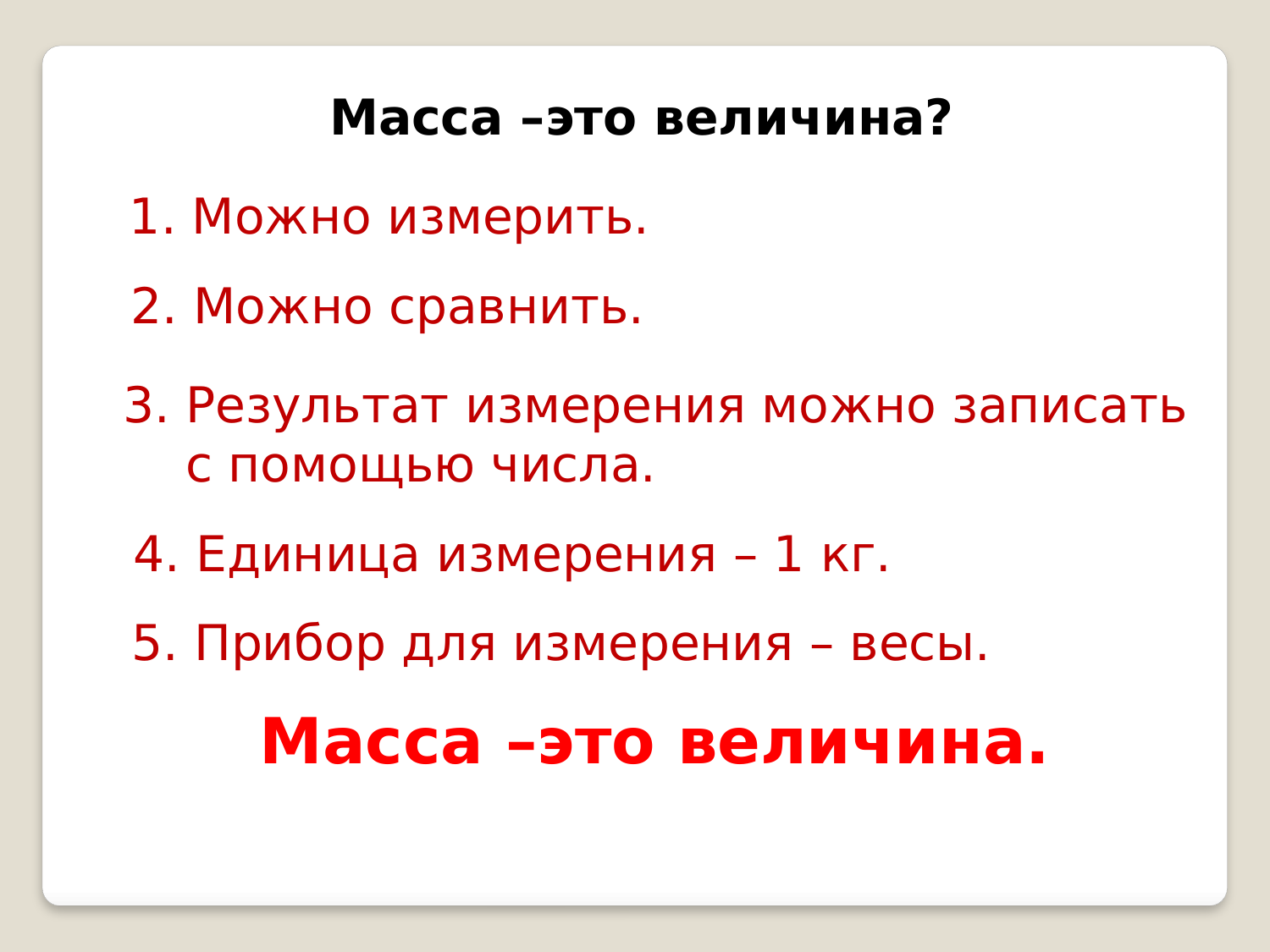

Масса –это величина?
1. Можно измерить.
2. Можно сравнить.
3. Результат измерения можно записать
    с помощью числа.
4. Единица измерения – 1 кг.
5. Прибор для измерения – весы.
Масса –это величина.